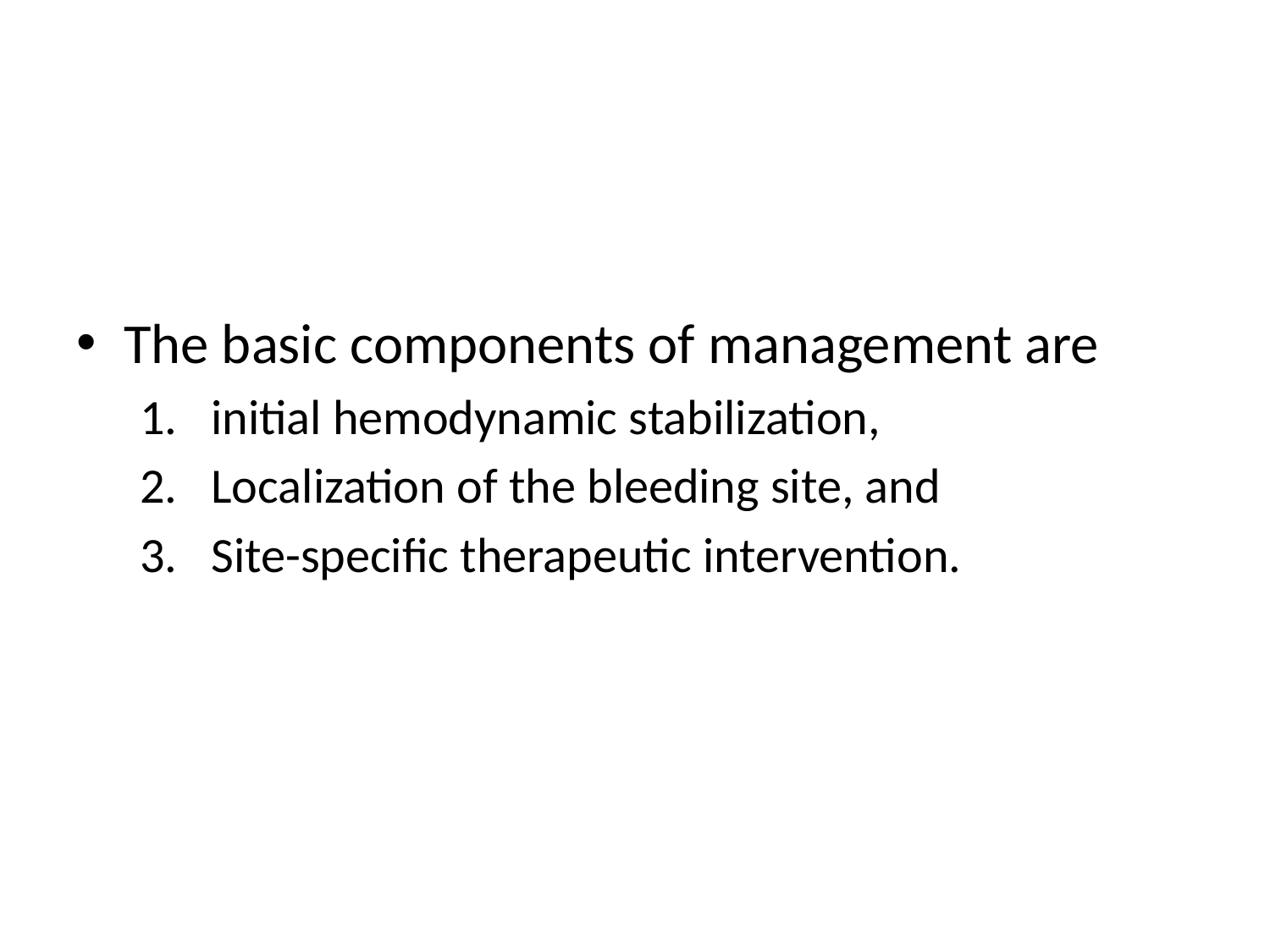

#

The basic components of management are
initial hemodynamic stabilization,
Localization of the bleeding site, and
Site-specific therapeutic intervention.